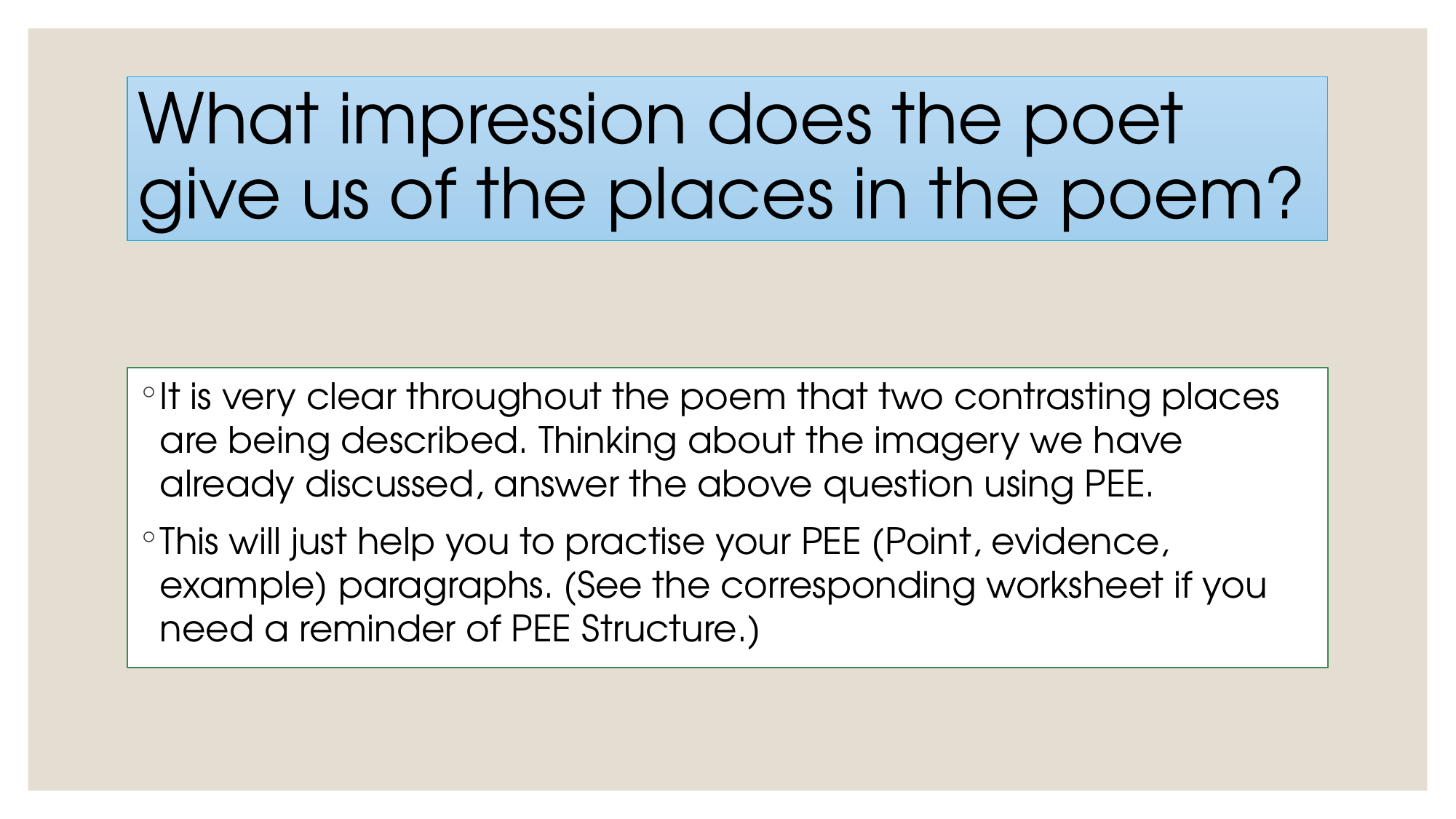

# What impression does the poet give us of the places in the poem?
It is very clear throughout the poem that two contrasting places are being described. Thinking about the imagery we have already discussed, answer the above question using PEE.
This will just help you to practise your PEE (Point, evidence, example) paragraphs. (See the corresponding worksheet if you need a reminder of PEE Structure.)